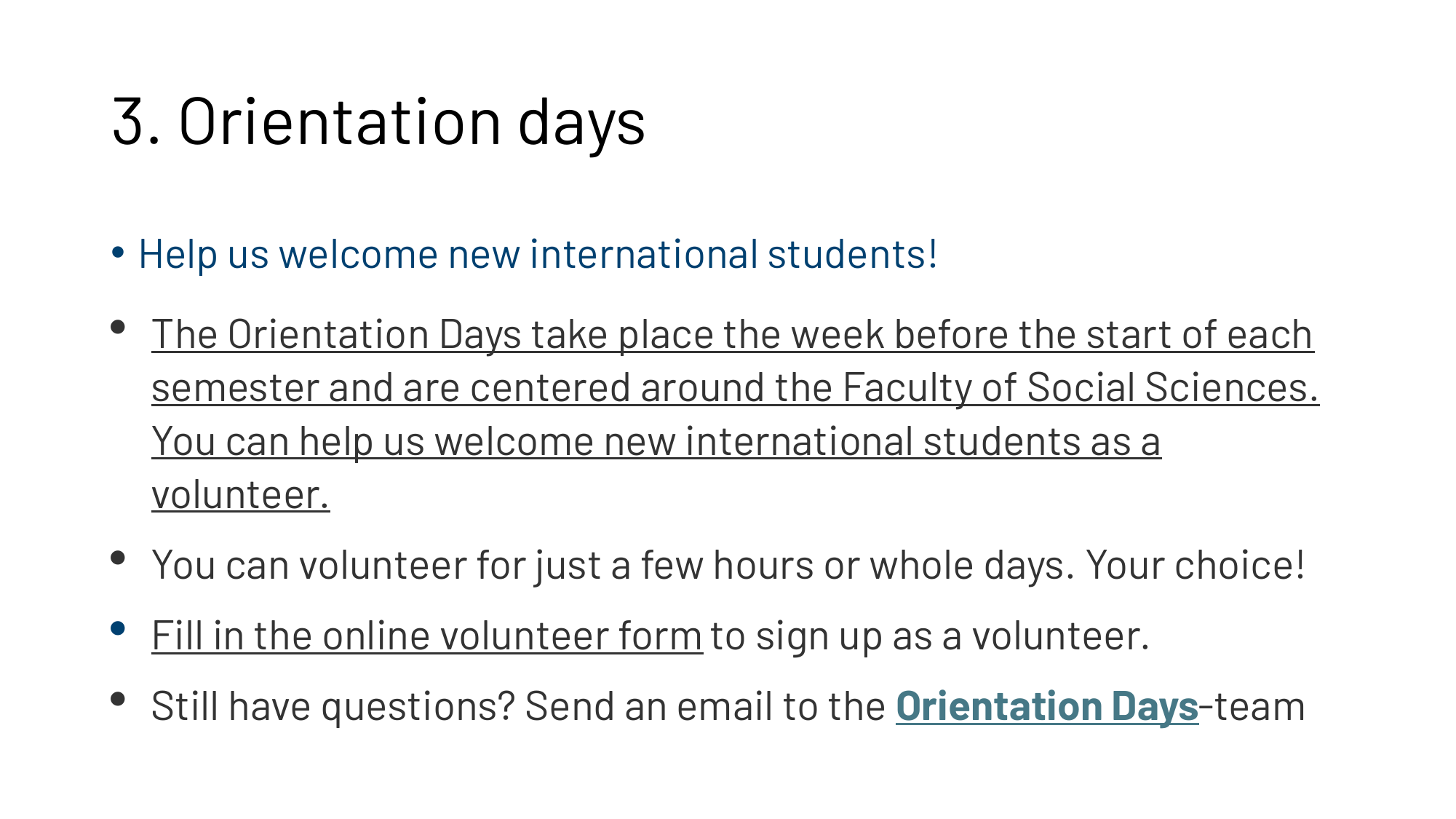

# 3. Orientation days
Help us welcome new international students!
The Orientation Days take place the week before the start of each semester and are centered around the Faculty of Social Sciences. You can help us welcome new international students as a volunteer.
You can volunteer for just a few hours or whole days. Your choice!
Fill in the online volunteer form to sign up as a volunteer.
Still have questions? Send an email to the Orientation Days-team